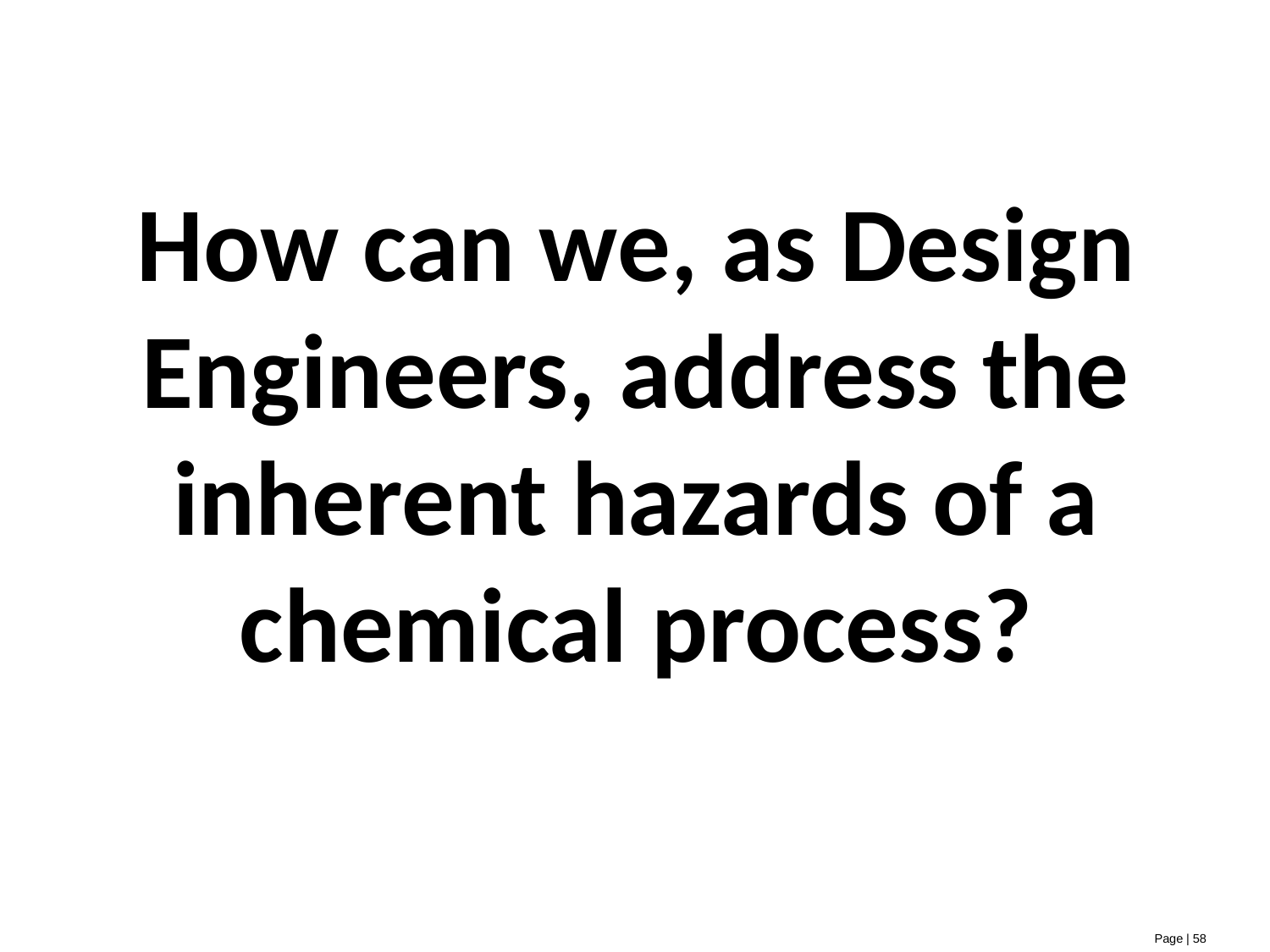

# How can we, as Design Engineers, address the inherent hazards of a chemical process?
Page | 58